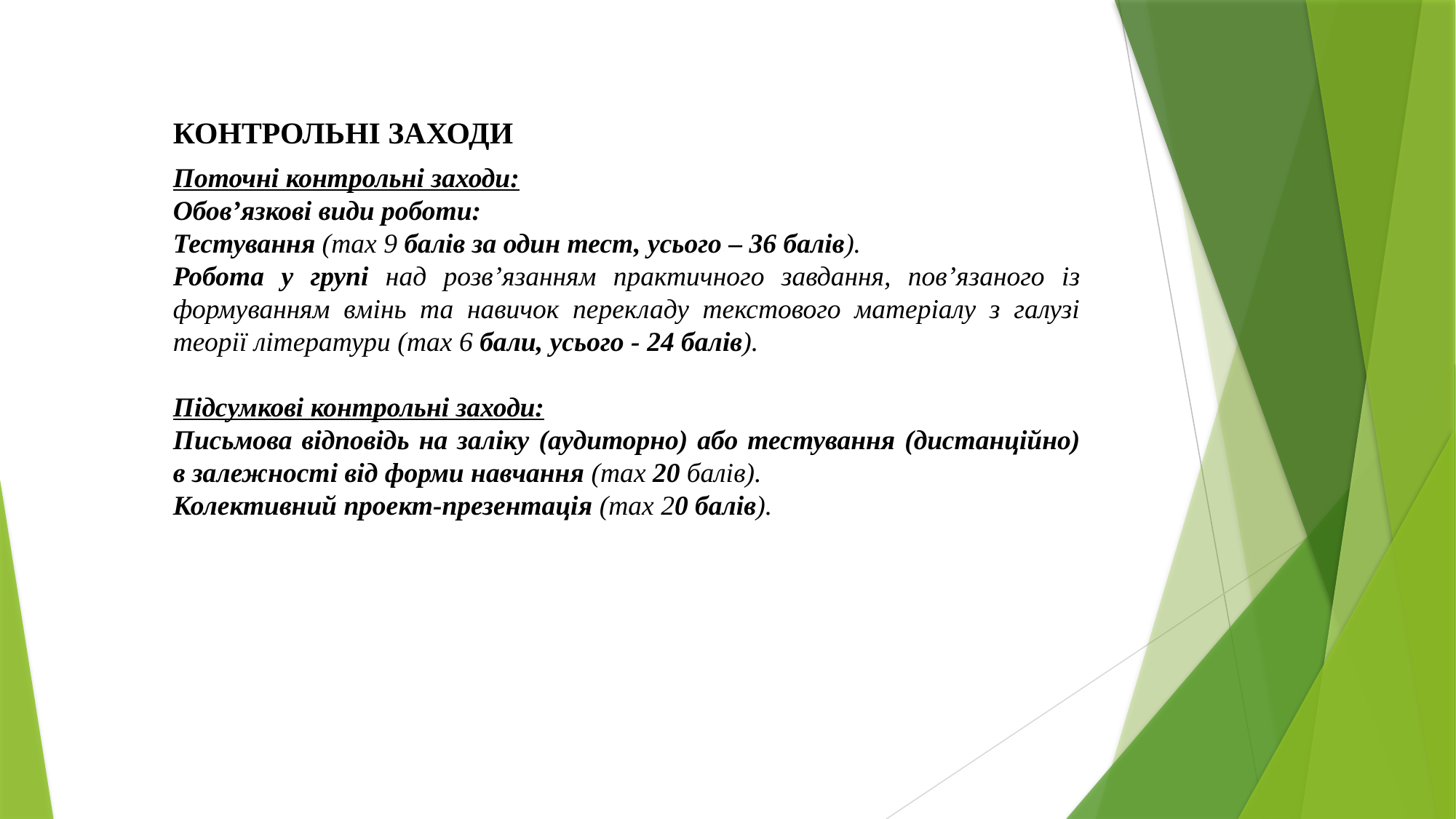

КОНТРОЛЬНІ ЗАХОДИ

Поточні контрольні заходи:
Обов’язкові види роботи:
Тестування (max 9 балів за один тест, усього – 36 балів).
Робота у групі над розв’язанням практичного завдання, пов’язаного із формуванням вмінь та навичок перекладу текстового матеріалу з галузі теорії літератури (max 6 бали, усього - 24 балів).

Підсумкові контрольні заходи:
Письмова відповідь на заліку (аудиторно) або тестування (дистанційно) в залежності від форми навчання (max 20 балів).
Колективний проект-презентація (max 20 балів).